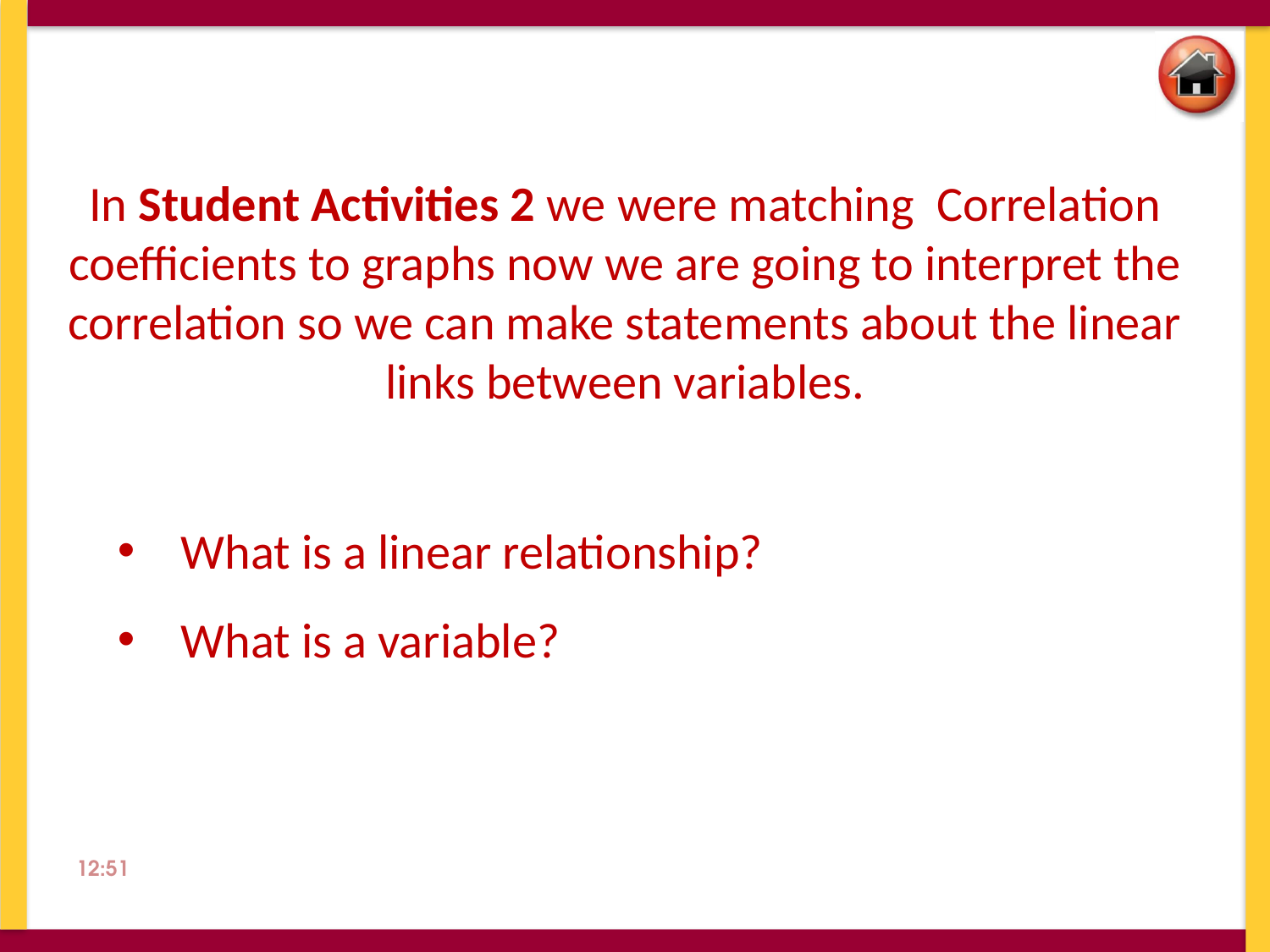

In Student Activities 2 we were matching  Correlation coefficients to graphs now we are going to interpret the correlation so we can make statements about the linear links between variables.
What is a linear relationship?
What is a variable?
12:51